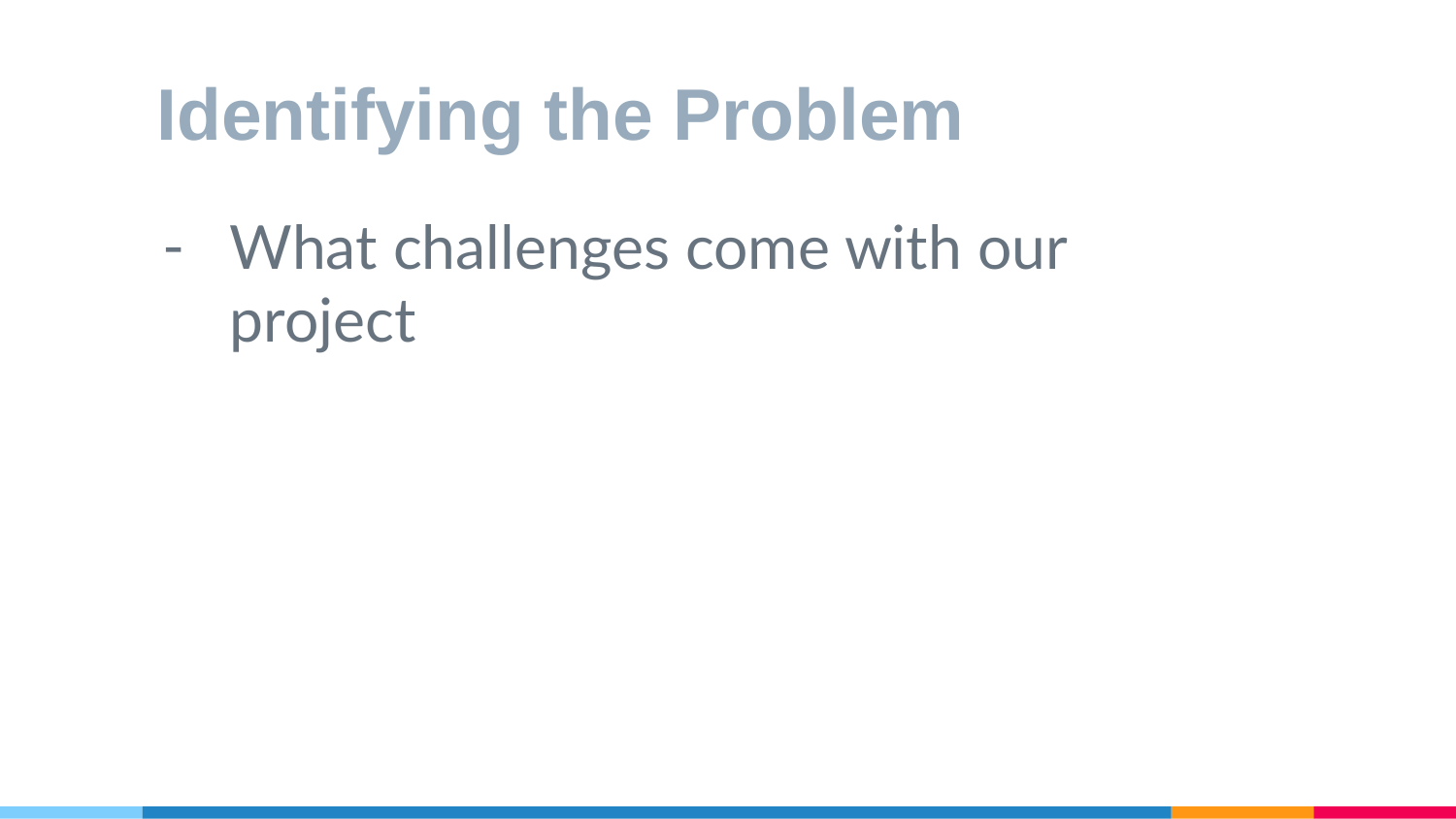

# Identifying the Problem
What challenges come with our project